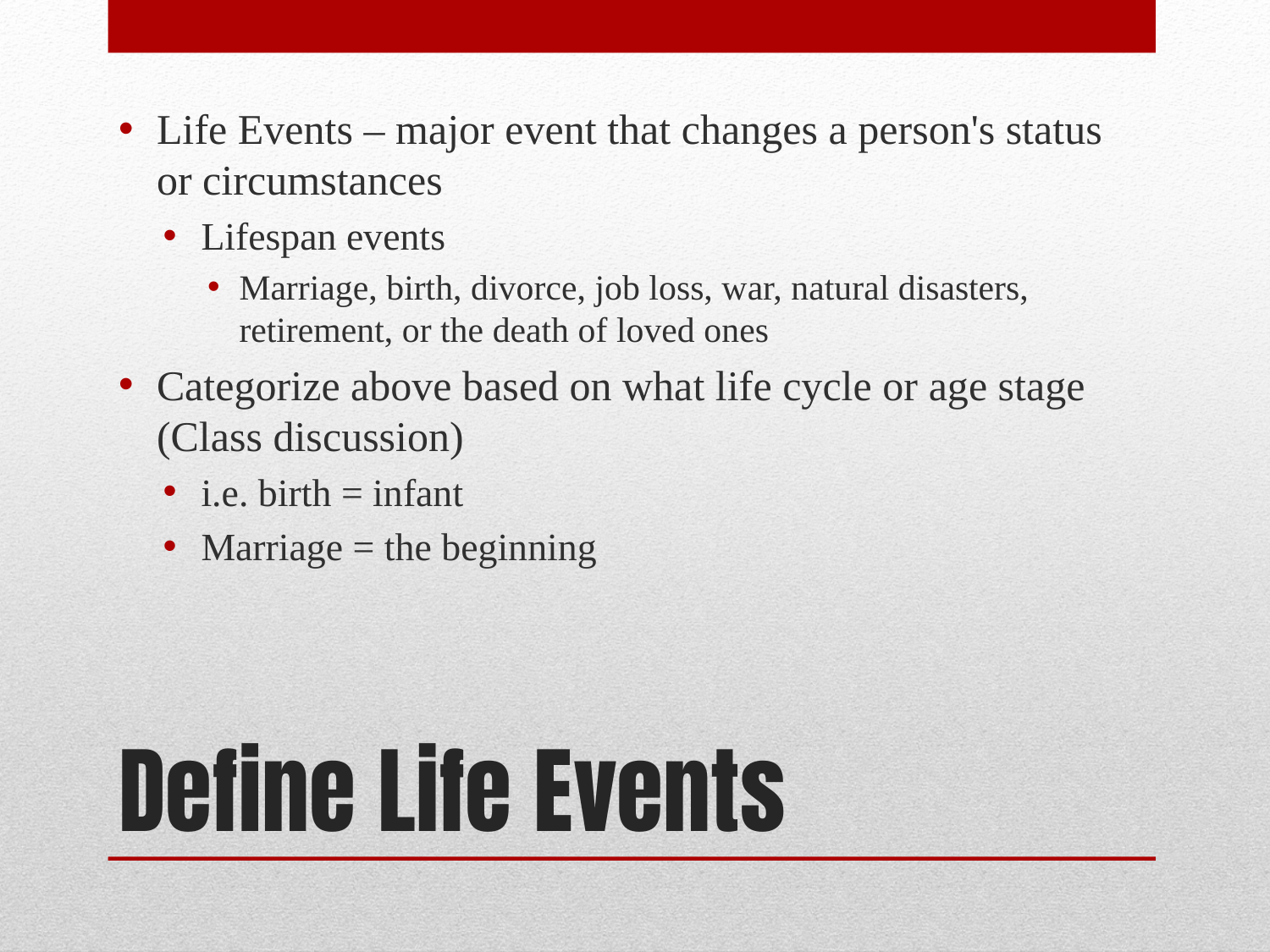

Life Events – major event that changes a person's status or circumstances
Lifespan events
Marriage, birth, divorce, job loss, war, natural disasters, retirement, or the death of loved ones
Categorize above based on what life cycle or age stage (Class discussion)
i.e. birth = infant
Marriage = the beginning

# Define Life Events